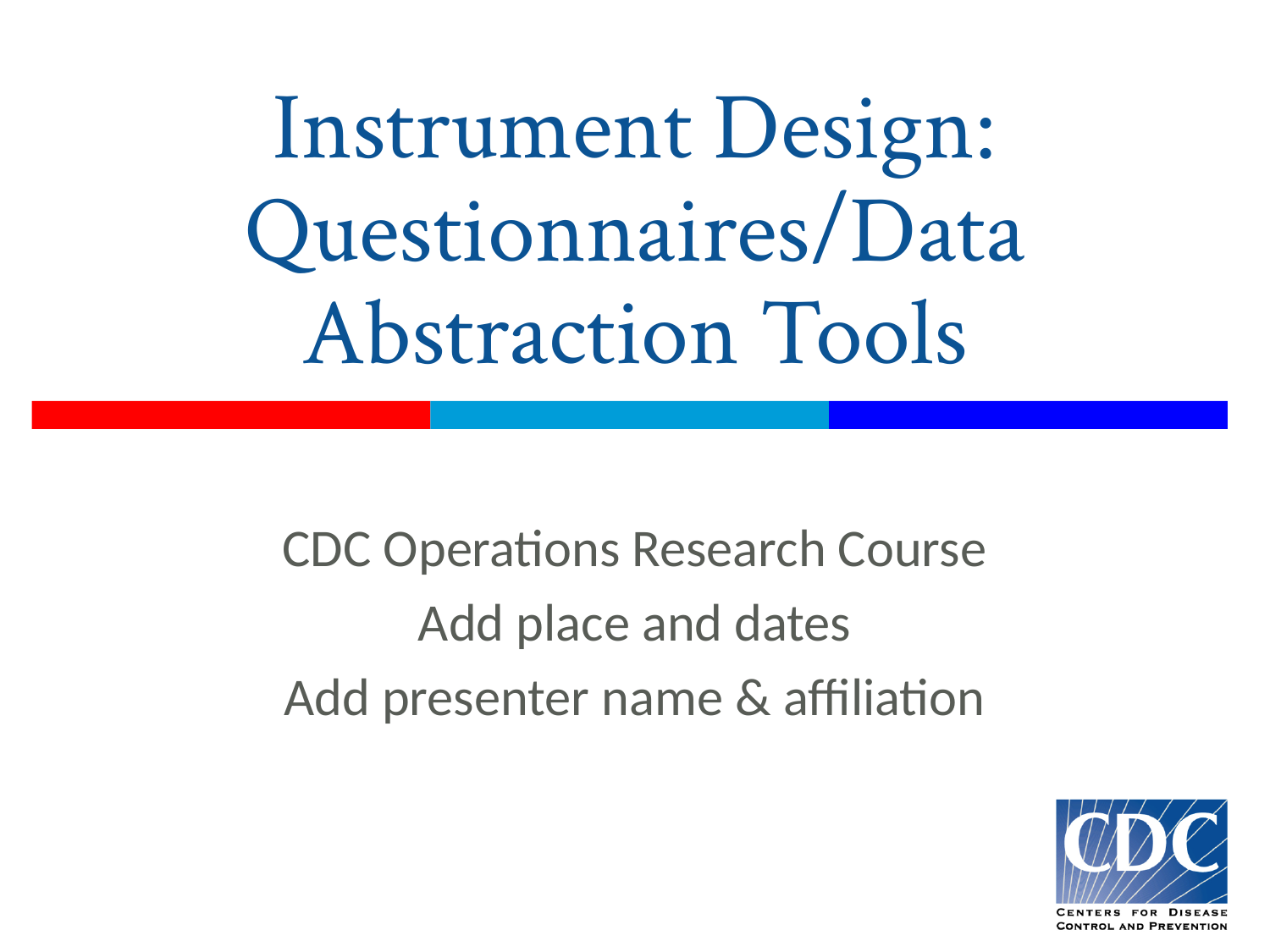

# Instrument Design: Questionnaires/Data Abstraction Tools
CDC Operations Research Course
Add place and dates
Add presenter name & affiliation